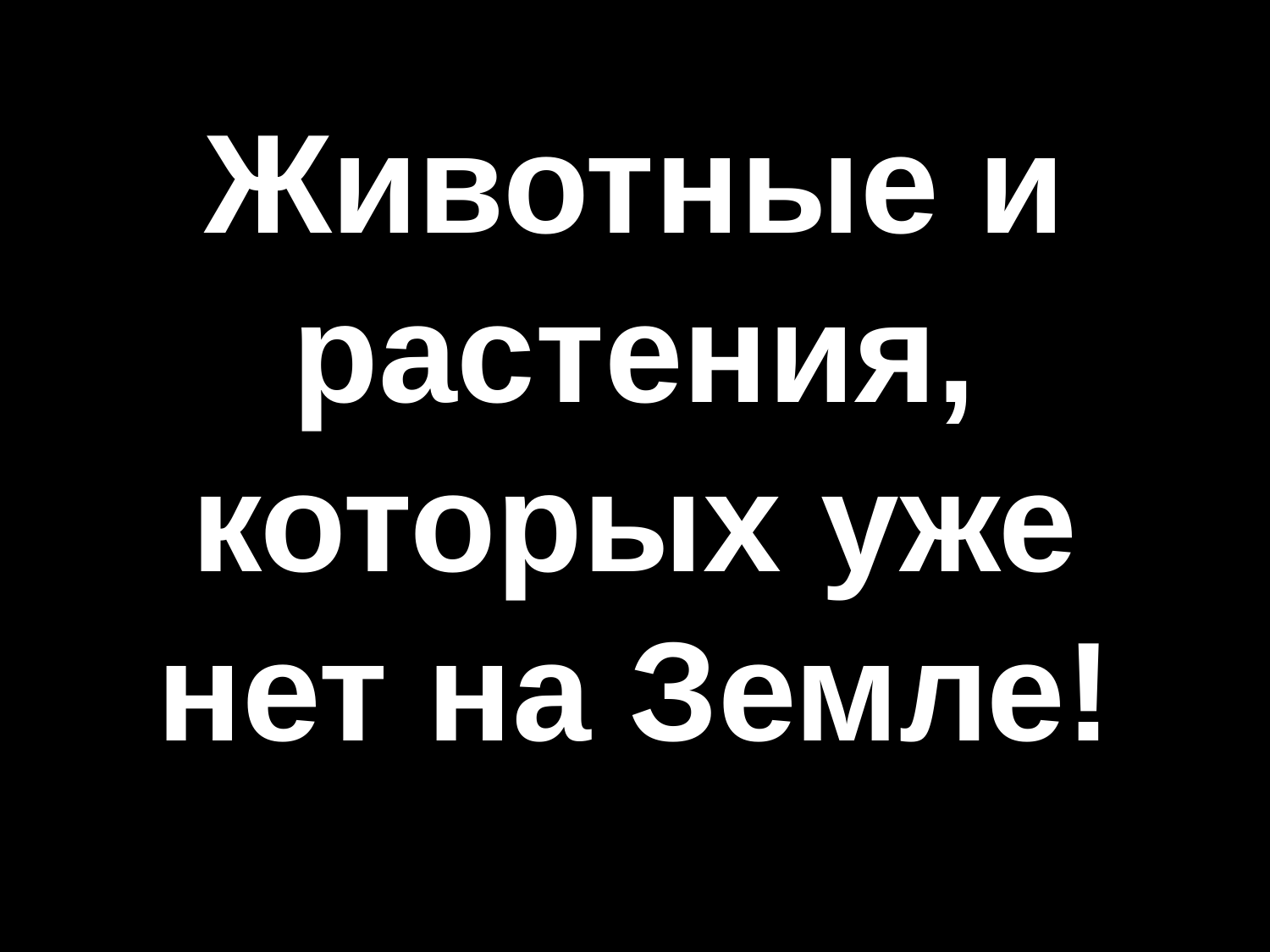

Животные и растения, которых уже нет на Земле!